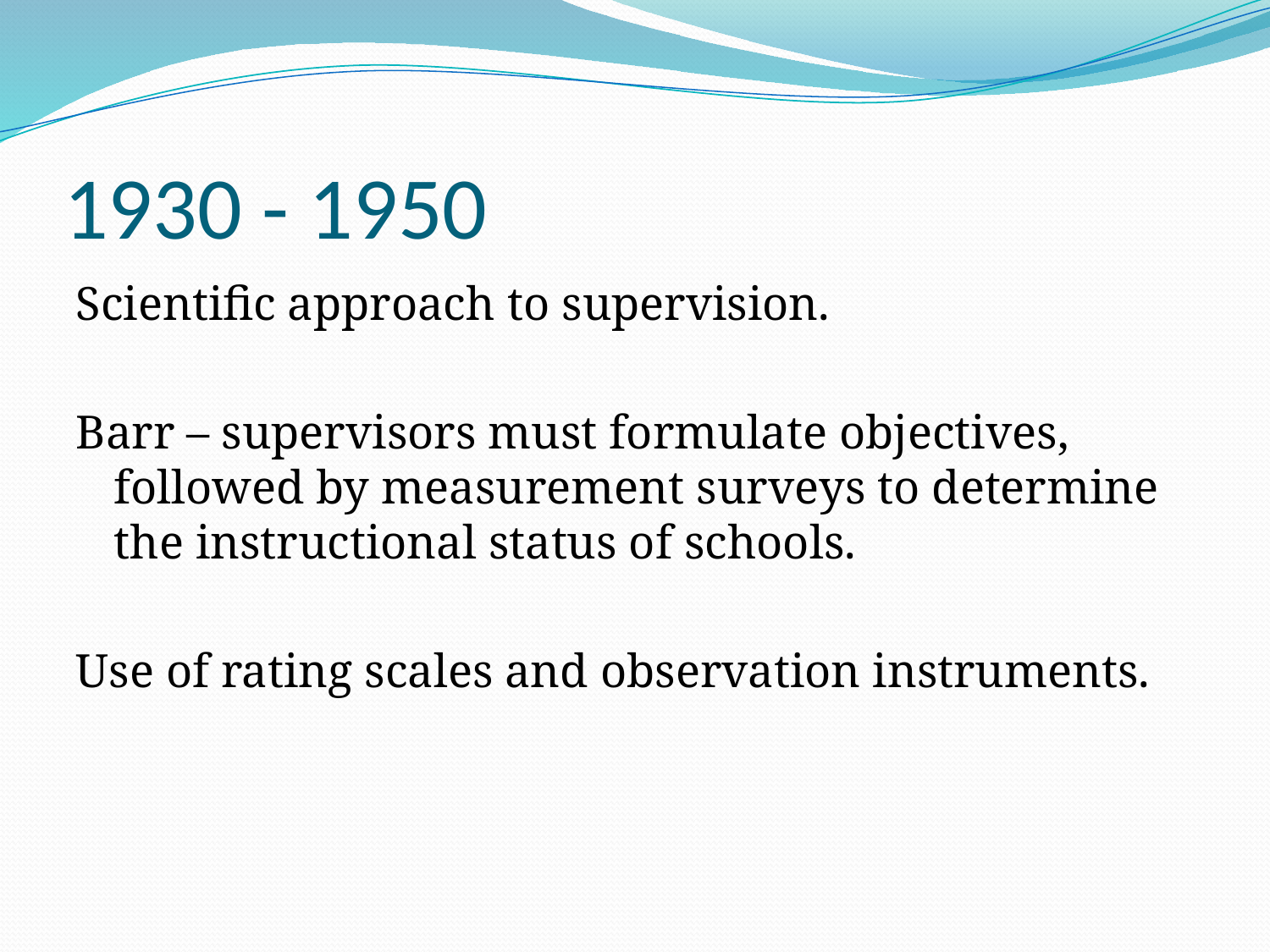

# 1930 - 1950
Scientific approach to supervision.

Barr – supervisors must formulate objectives, followed by measurement surveys to determine the instructional status of schools.

Use of rating scales and observation instruments.